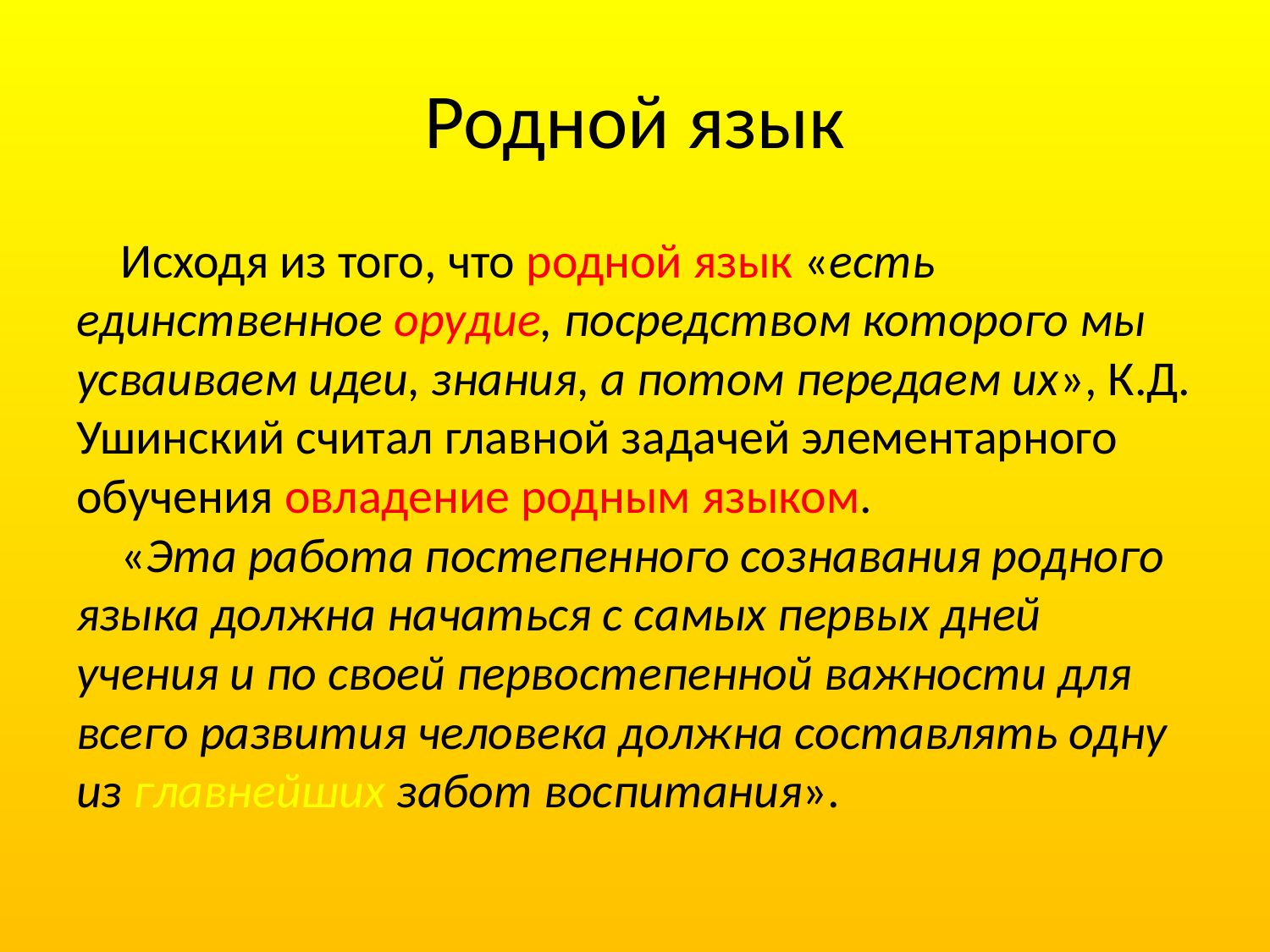

# Родной язык
Исходя из того, что родной язык «есть единственное орудие, посредством которого мы усваиваем идеи, знания, а потом передаем их», К.Д. Ушинский считал главной задачей элементарного обучения овладение родным языком.
«Эта работа постепенного сознавания родного языка должна начаться с самых первых дней учения и по своей первостепенной важности для всего развития человека должна составлять одну из главнейших забот воспитания».